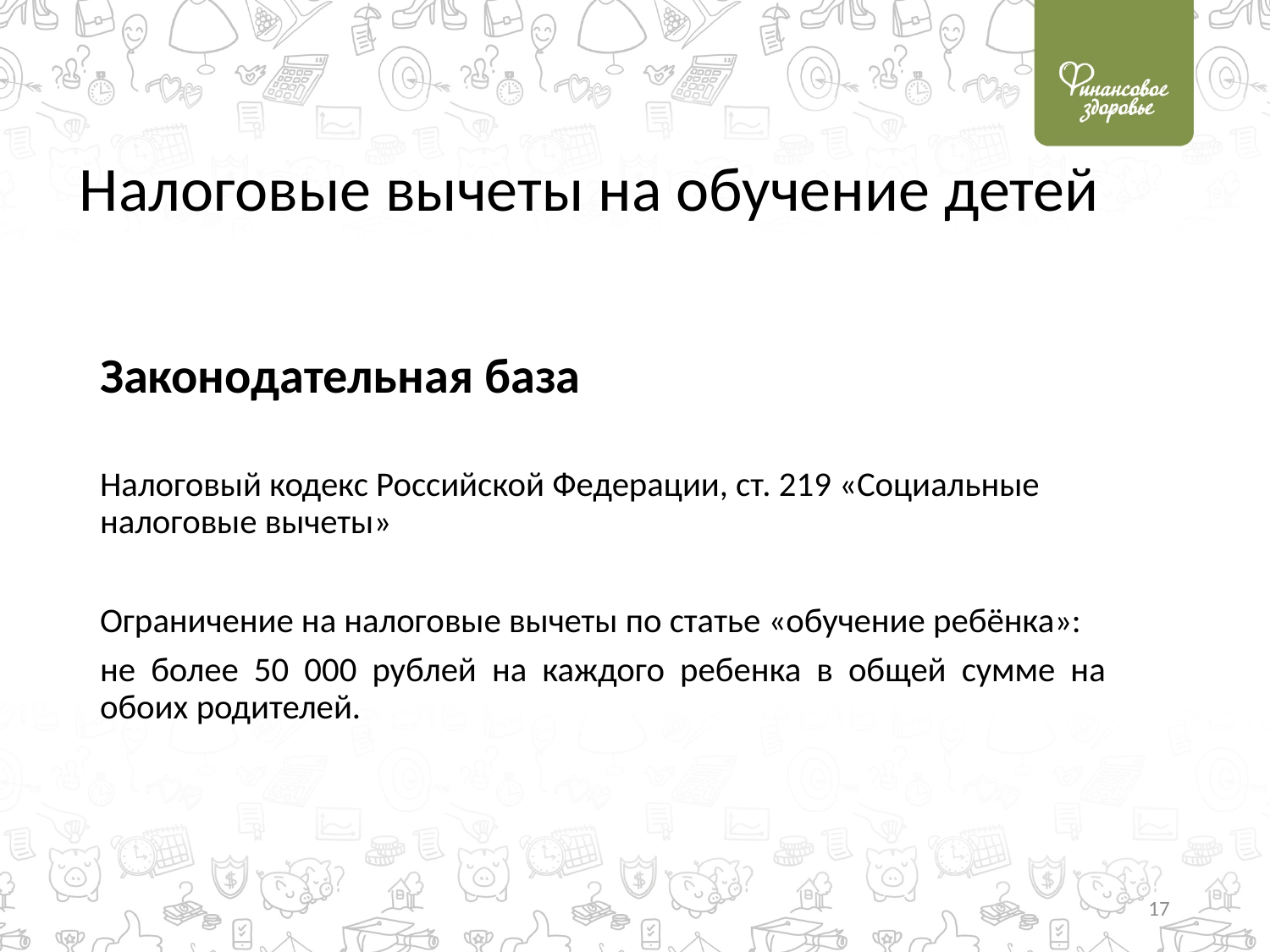

# Налоговые вычеты на обучение детей
Законодательная база

Налоговый кодекс Российской Федерации, ст. 219 «Социальные налоговые вычеты»

Ограничение на налоговые вычеты по статье «обучение ребёнка»:
не более 50 000 рублей на каждого ребенка в общей сумме на обоих родителей.
17